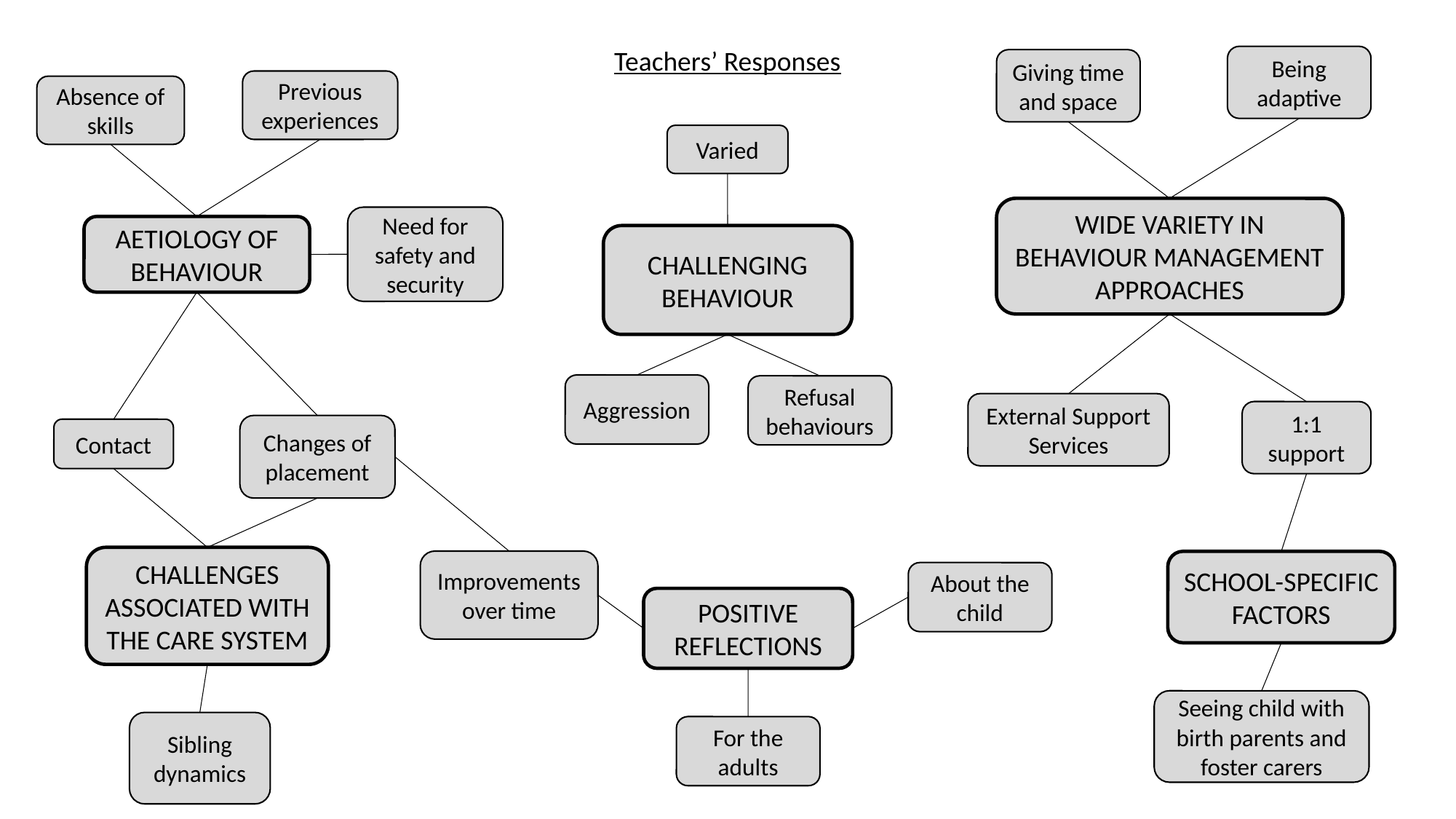

Teachers’ Responses
Being adaptive
Giving time and space
Previous experiences
Absence of skills
Varied
WIDE VARIETY IN BEHAVIOUR MANAGEMENT APPROACHES
Need for safety and security
AETIOLOGY OF BEHAVIOUR
CHALLENGING BEHAVIOUR
Aggression
Refusal behaviours
External Support Services
1:1 support
Changes of placement
Contact
CHALLENGES ASSOCIATED WITH THE CARE SYSTEM
Improvements over time
SCHOOL-SPECIFIC FACTORS
About the child
POSITIVE REFLECTIONS
Seeing child with birth parents and foster carers
Sibling dynamics
For the adults